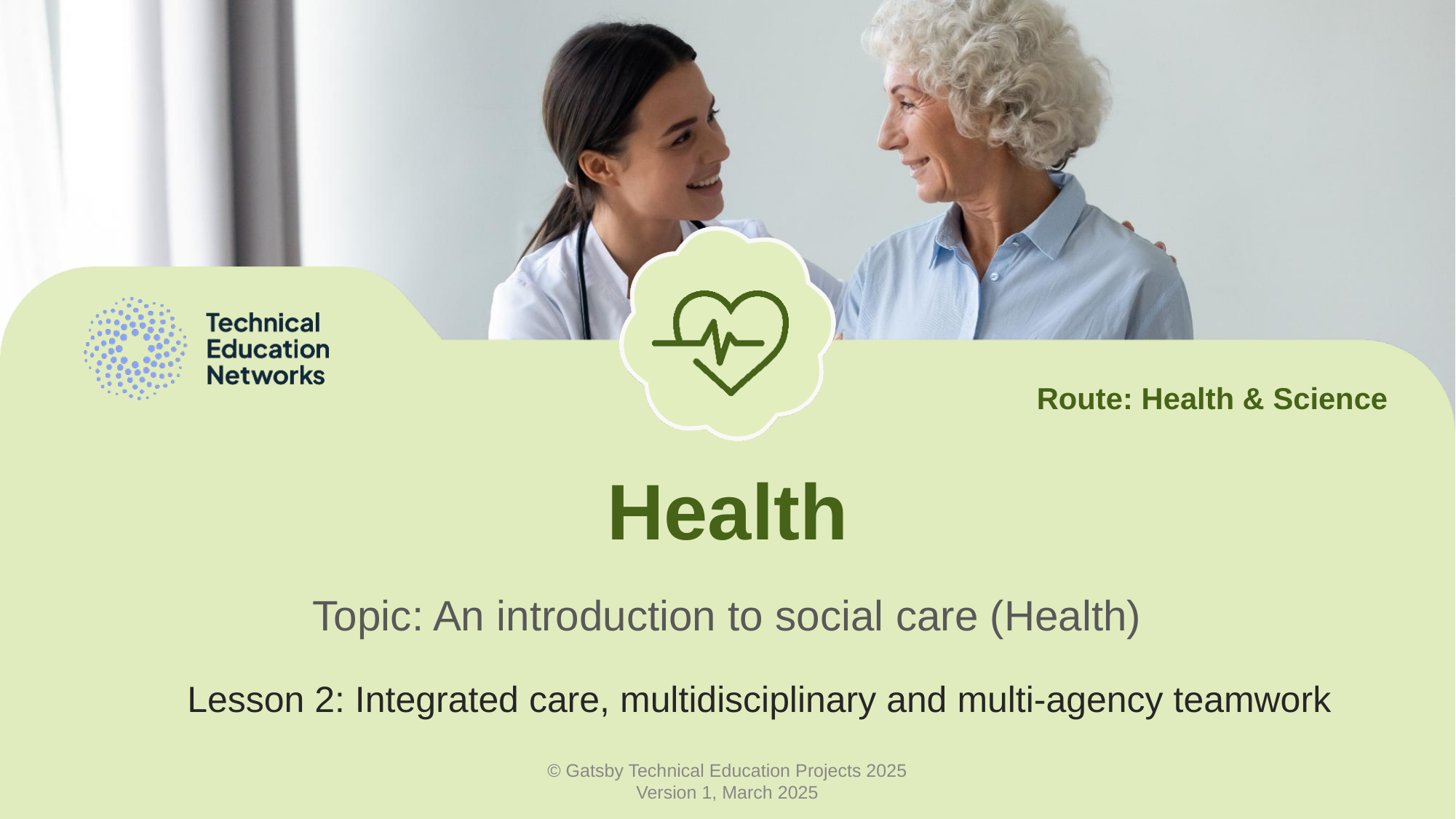

Route: Health & Science
# Health
Topic: An introduction to social care (Health)
Lesson 2: Integrated care, multidisciplinary and multi-agency teamwork